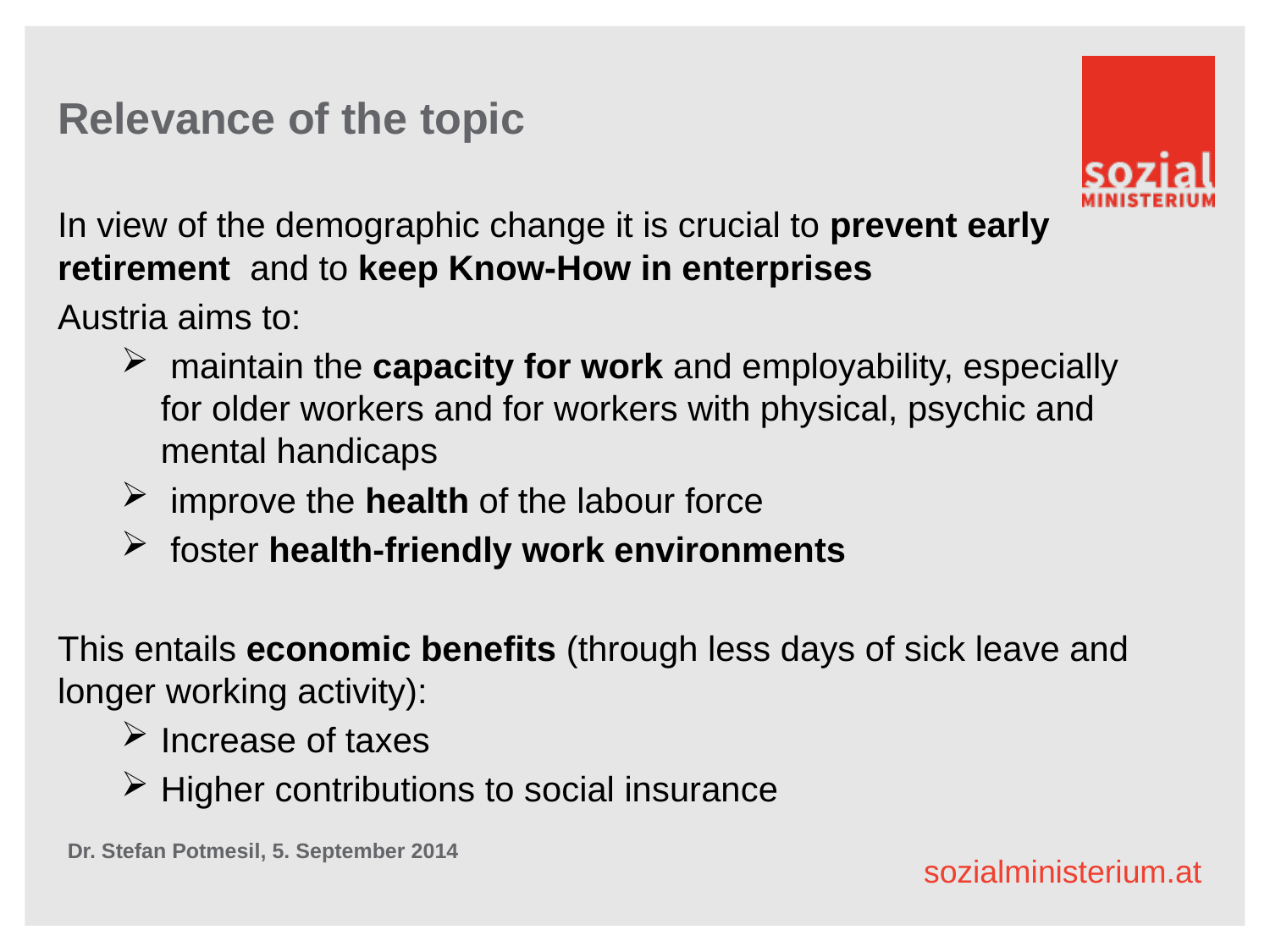

# Relevance of the topic
In view of the demographic change it is crucial to prevent early retirement  and to keep Know-How in enterprises
Austria aims to:
 maintain the capacity for work and employability, especially for older workers and for workers with physical, psychic and mental handicaps
 improve the health of the labour force
 foster health-friendly work environments

This entails economic benefits (through less days of sick leave and longer working activity):
Increase of taxes
Higher contributions to social insurance
Dr. Stefan Potmesil, 5. September 2014